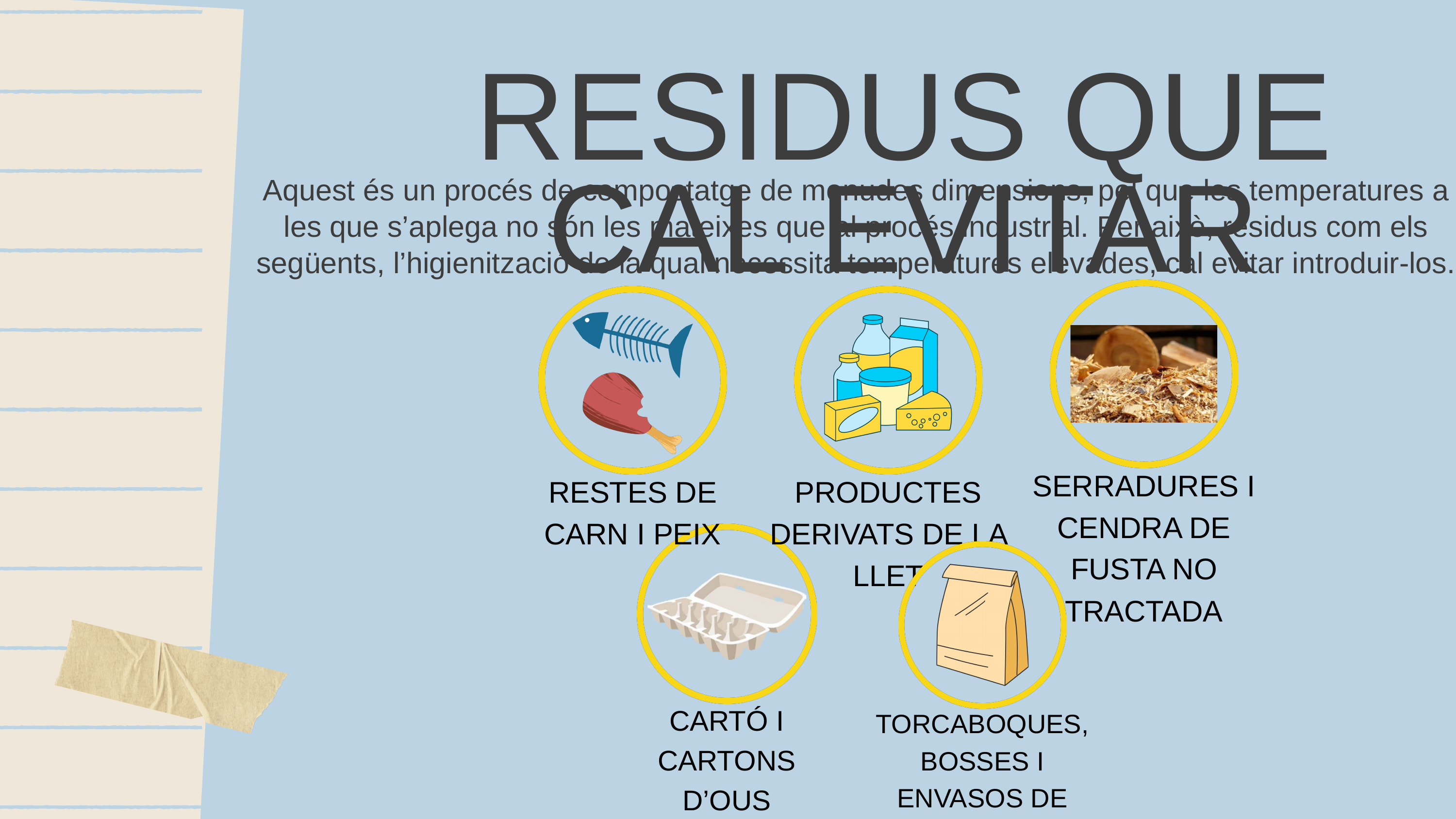

RESIDUS QUE CAL EVITAR
Aquest és un procés de compostatge de menudes dimensions, pel que les temperatures a les que s’aplega no són les mateixes que al procés industrial. Per això, residus com els següents, l’higienització de la qual necessita temperatures elevades, cal evitar introduir-los.

SERRADURES I CENDRA DE FUSTA NO TRACTADA
RESTES DE CARN I PEIX
PRODUCTES DERIVATS DE LA LLET

CARTÓ I CARTONS D’OUS
TORCABOQUES, BOSSES I ENVASOS DE PAPER